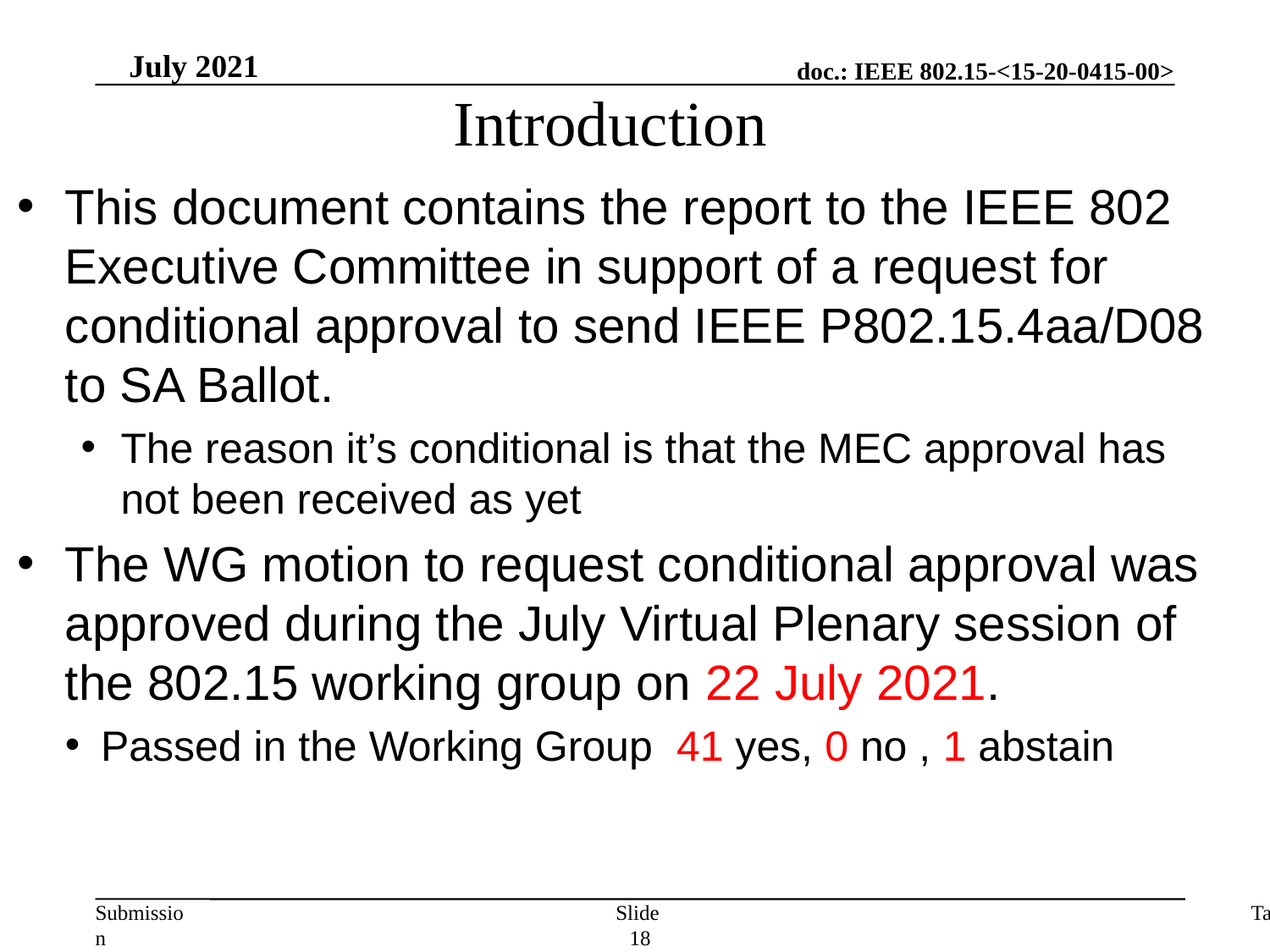

# Introduction
July 2021
This document contains the report to the IEEE 802 Executive Committee in support of a request for conditional approval to send IEEE P802.15.4aa/D08 to SA Ballot.
The reason it’s conditional is that the MEC approval has not been received as yet
The WG motion to request conditional approval was approved during the July Virtual Plenary session of the 802.15 working group on 22 July 2021.
Passed in the Working Group  41 yes, 0 no , 1 abstain
Slide 18
Takashi Kuramochi(Lapis Technology)